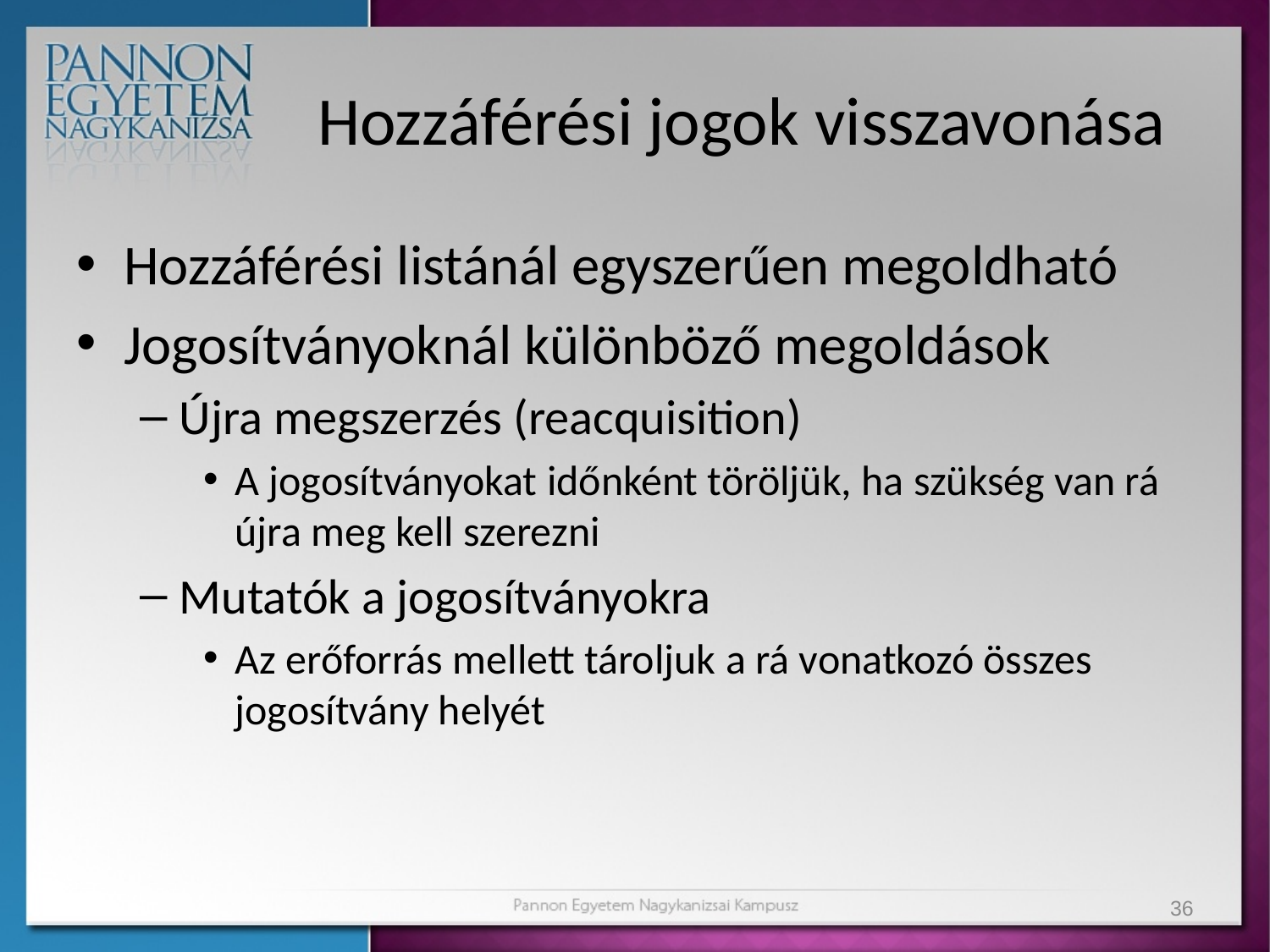

# Hozzáférési jogok visszavonása
Hozzáférési listánál egyszerűen megoldható
Jogosítványoknál különböző megoldások
Újra megszerzés (reacquisition)
A jogosítványokat időnként töröljük, ha szükség van rá újra meg kell szerezni
Mutatók a jogosítványokra
Az erőforrás mellett tároljuk a rá vonatkozó összes jogosítvány helyét
36